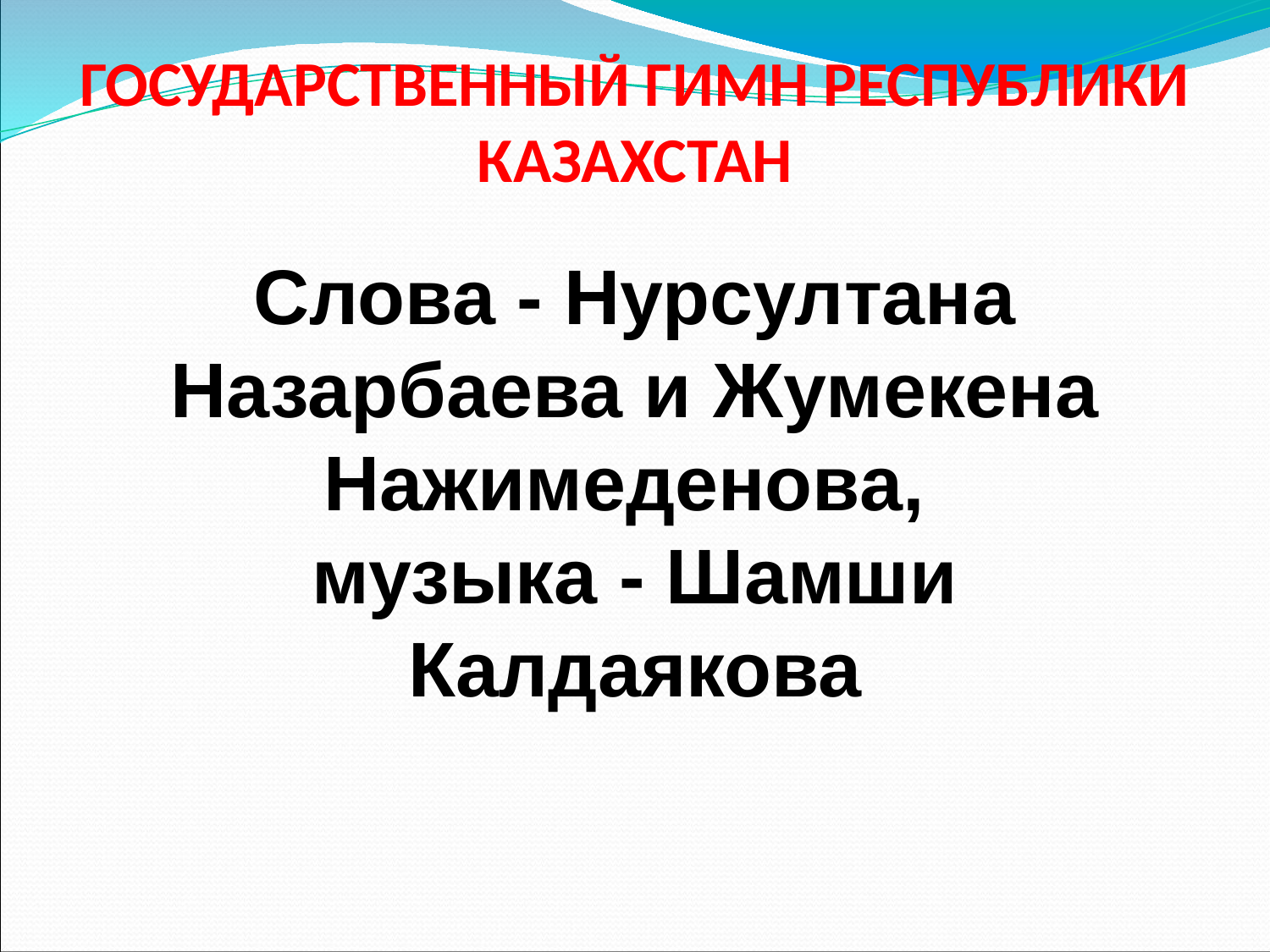

Слова - Нурсултана Назарбаева и Жумекена Нажимеденова,
музыка - Шамши Калдаякова
# ГОСУДАРСТВЕННЫЙ ГИМН РЕСПУБЛИКИ КАЗАХСТАН